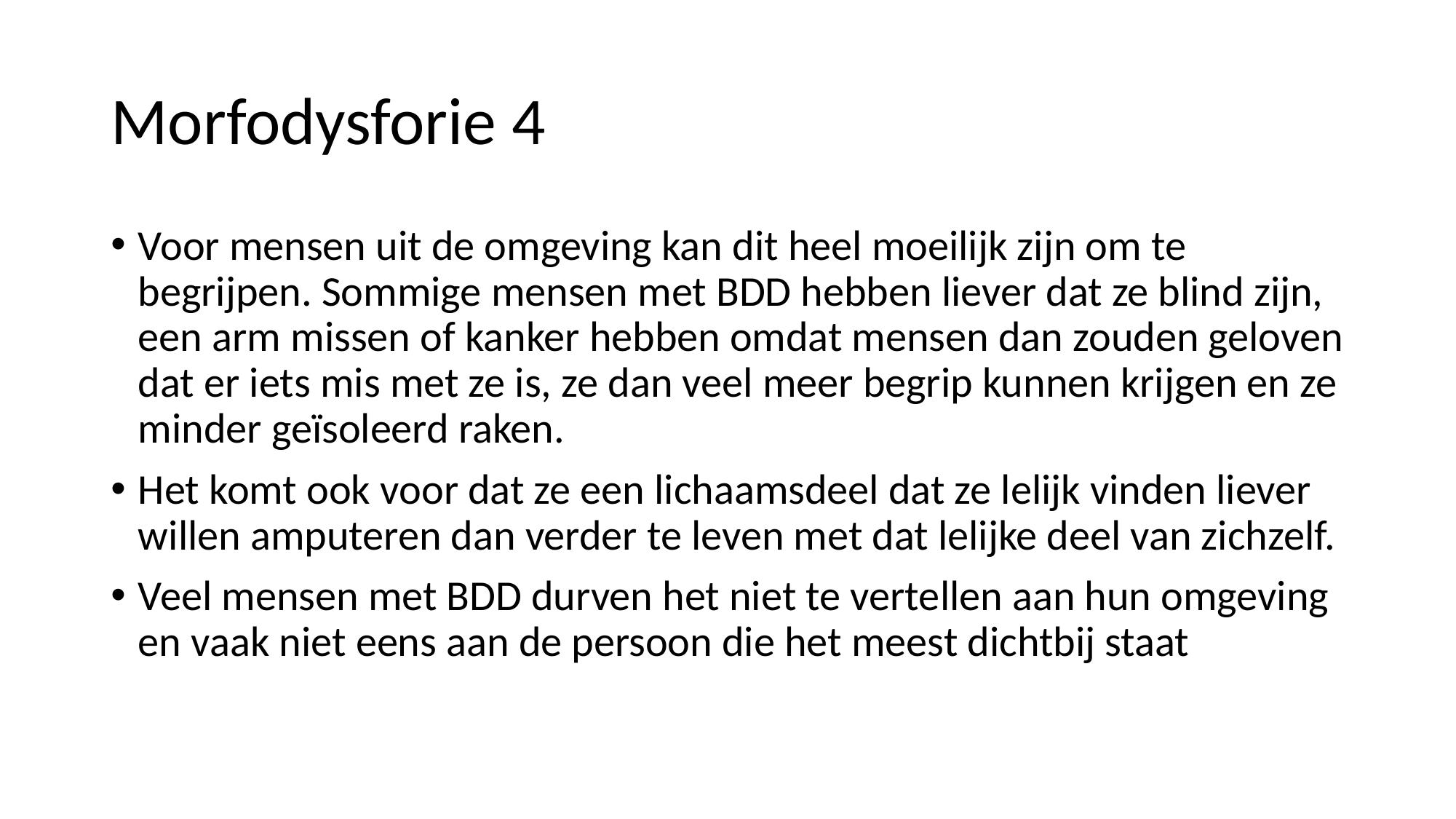

# Morfodysforie 4
Voor mensen uit de omgeving kan dit heel moeilijk zijn om te begrijpen. Sommige mensen met BDD hebben liever dat ze blind zijn, een arm missen of kanker hebben omdat mensen dan zouden geloven dat er iets mis met ze is, ze dan veel meer begrip kunnen krijgen en ze minder geïsoleerd raken.
Het komt ook voor dat ze een lichaamsdeel dat ze lelijk vinden liever willen amputeren dan verder te leven met dat lelijke deel van zichzelf.
Veel mensen met BDD durven het niet te vertellen aan hun omgeving en vaak niet eens aan de persoon die het meest dichtbij staat